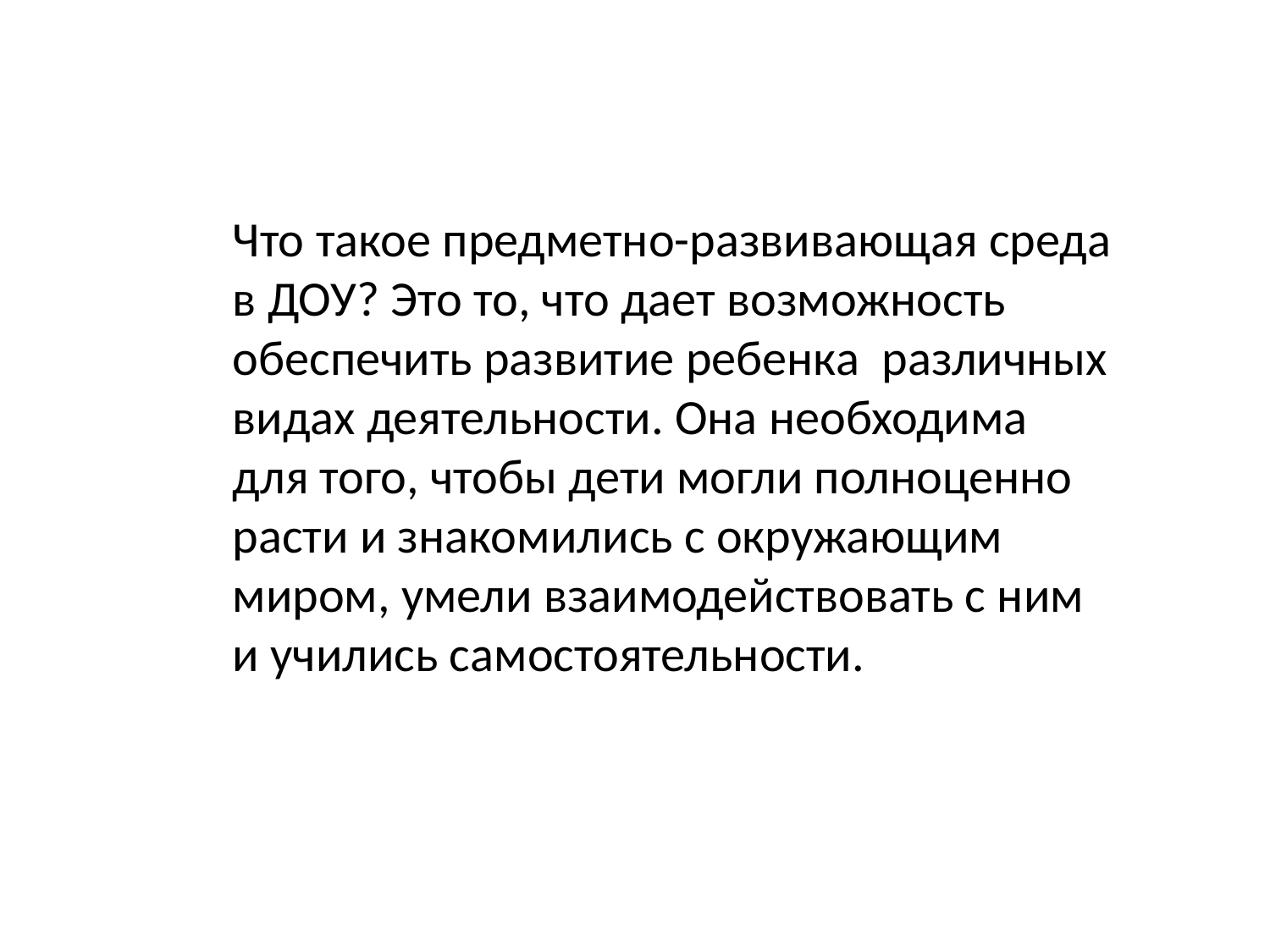

Что такое предметно-развивающая среда в ДОУ? Это то, что дает возможность обеспечить развитие ребенка  различных видах деятельности. Она необходима для того, чтобы дети могли полноценно расти и знакомились с окружающим миром, умели взаимодействовать с ним и учились самостоятельности.